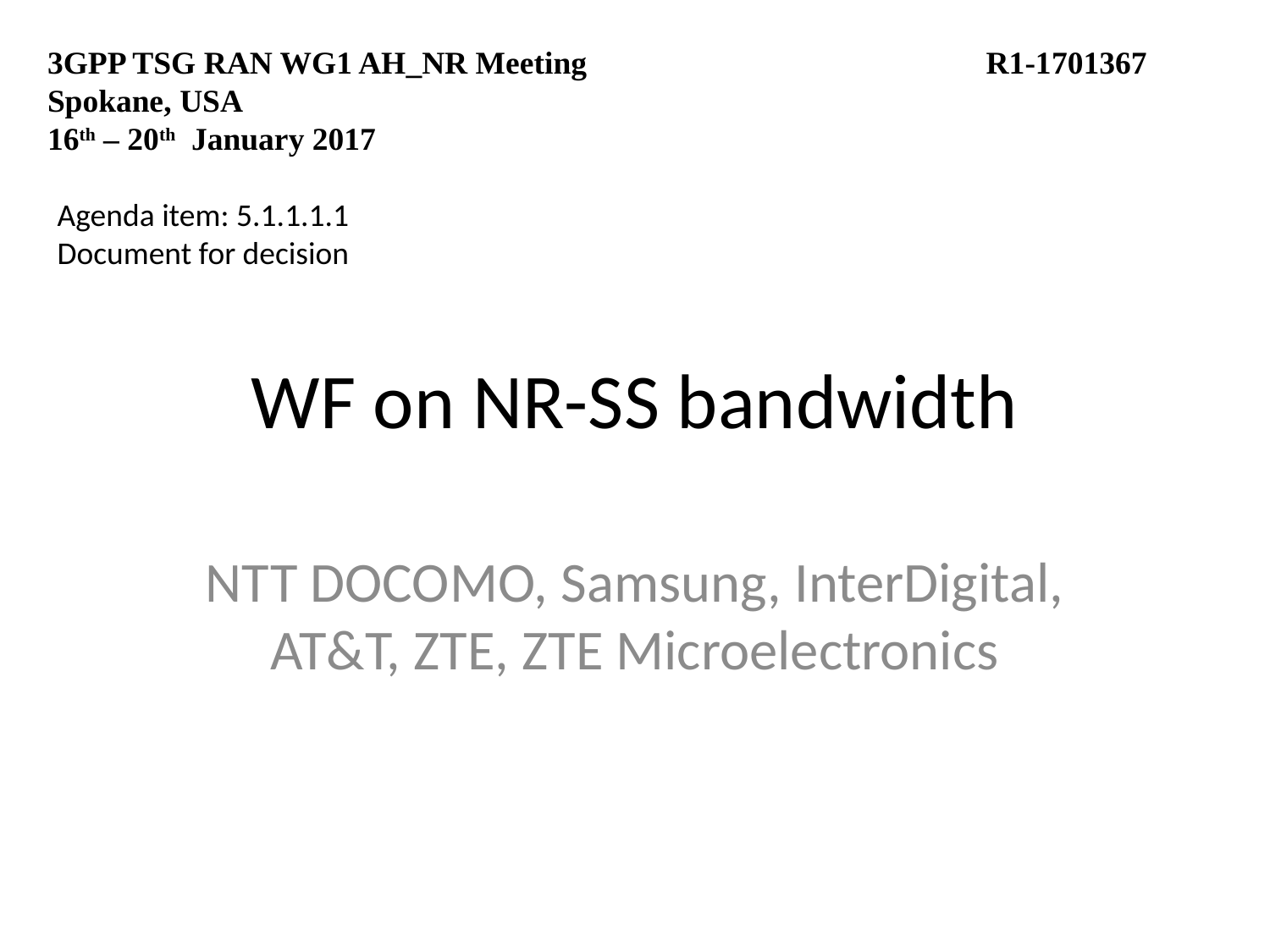

3GPP TSG RAN WG1 AH_NR Meeting		                      R1-1701367
Spokane, USA
16th – 20th  January 2017
Agenda item: 5.1.1.1.1
Document for decision
# WF on NR-SS bandwidth
NTT DOCOMO, Samsung, InterDigital, AT&T, ZTE, ZTE Microelectronics